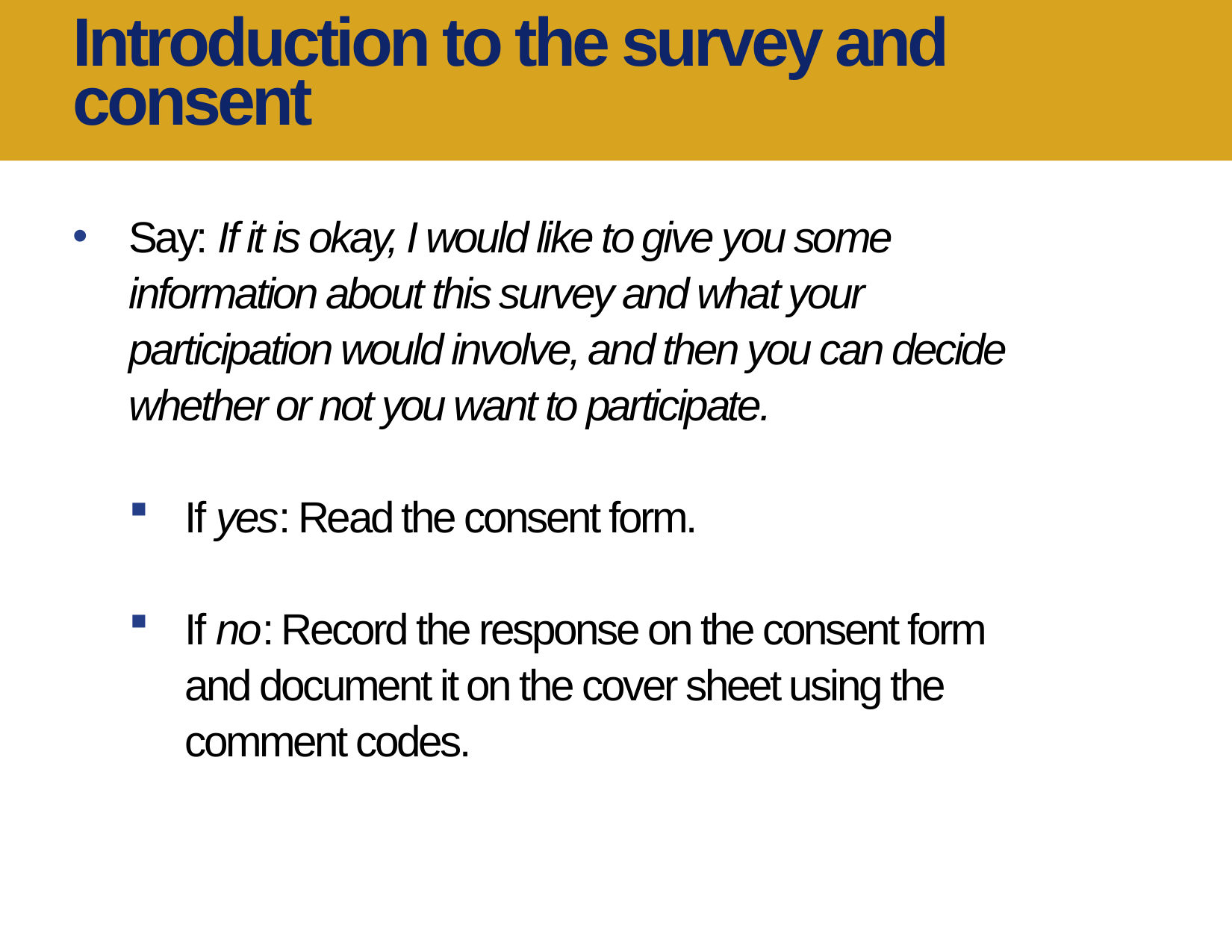

Introduction to the survey and consent
Say: If it is okay, I would like to give you some information about this survey and what your participation would involve, and then you can decide whether or not you want to participate.

If yes: Read the consent form.

If no: Record the response on the consent form and document it on the cover sheet using the comment codes.